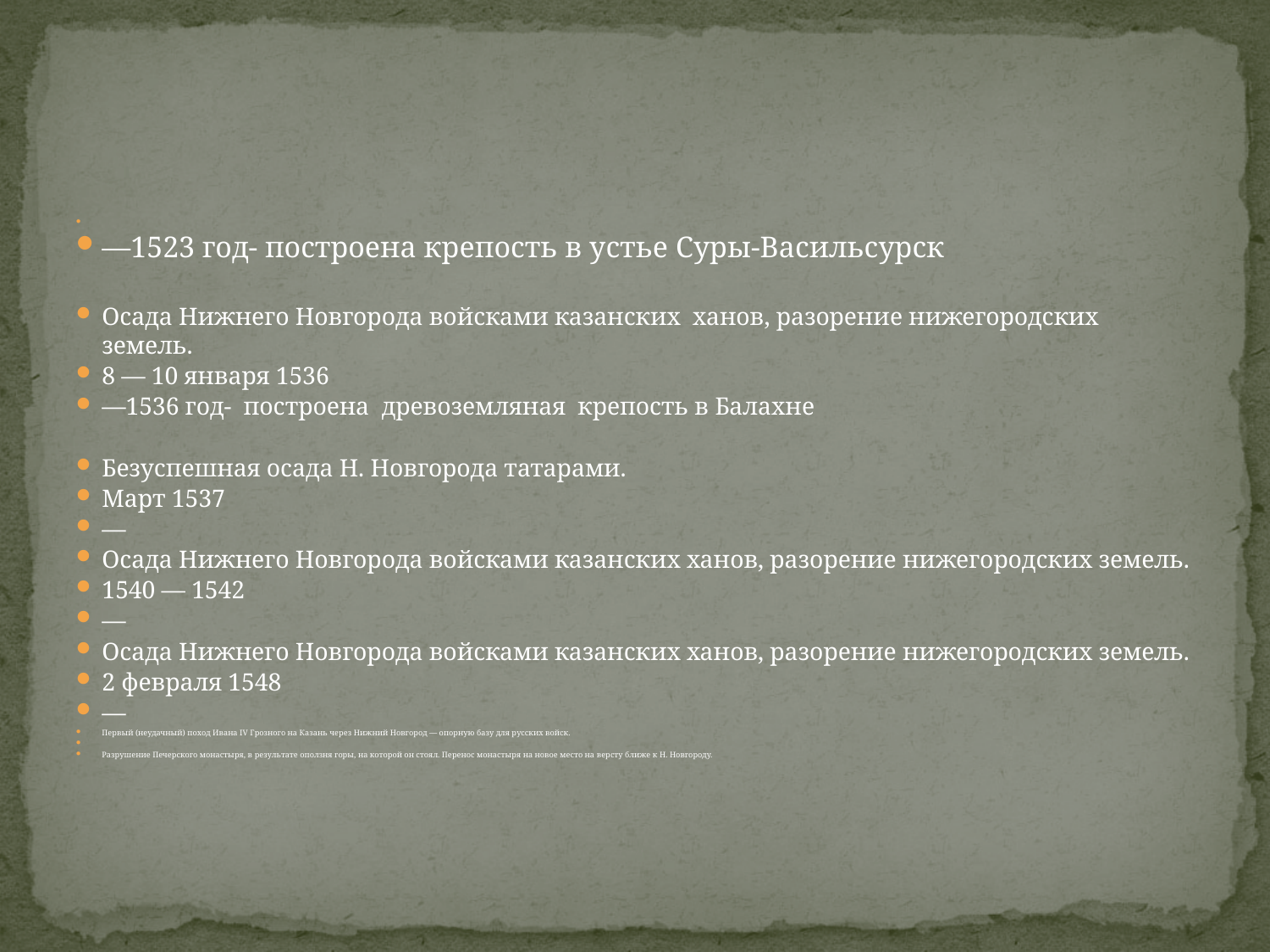

#

—1523 год- построена крепость в устье Суры-Васильсурск

Осада Нижнего Новгорода войсками казанских  ханов, разорение нижегородских земель.
8 — 10 января 1536
—1536 год-  построена  древоземляная  крепость в Балахне

Безуспешная осада Н. Новгорода татарами.
Март 1537
—
Осада Нижнего Новгорода войсками казанских ханов, разорение нижегородских земель.
1540 — 1542
—
Осада Нижнего Новгорода войсками казанских ханов, разорение нижегородских земель.
2 февраля 1548
—
Первый (неудачный) поход Ивана IV Грозного на Казань через Нижний Новгород — опорную базу для русских войск.

Разрушение Печерского монастыря, в результате оползня горы, на которой он стоял. Перенос монастыря на новое место на версту ближе к Н. Новгороду.